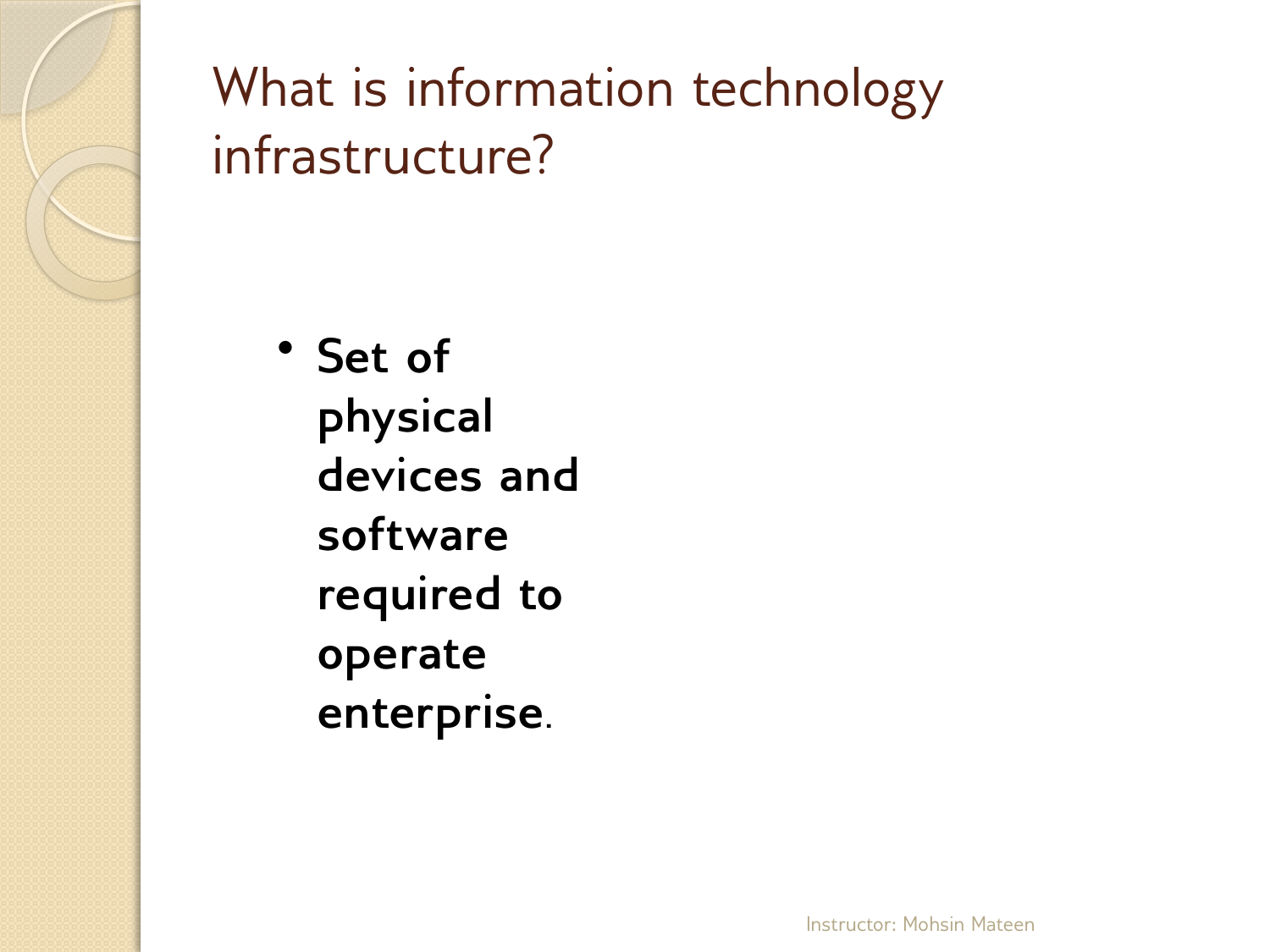

# What is information technology infrastructure?

Set of physical devices and software required to operate enterprise.
Instructor: Mohsin Mateen